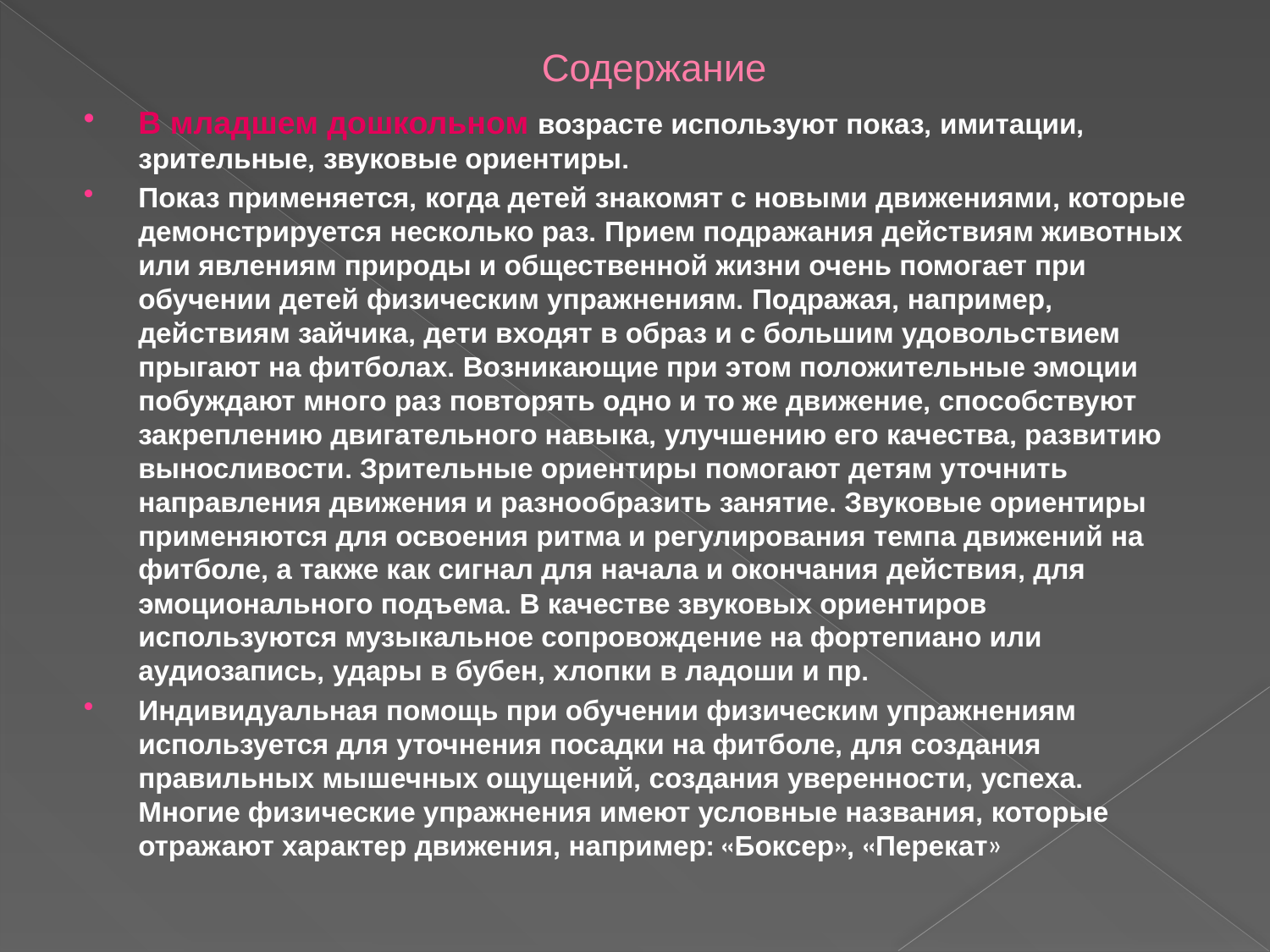

# Содержание
В младшем дошкольном возрасте используют показ, имитации, зрительные, звуковые ориентиры.
Показ применяется, когда детей знакомят с новыми движениями, которые демонстрируется несколько раз. Прием подражания действиям животных или явлениям природы и общественной жизни очень помогает при обучении детей физическим упражнениям. Подражая, например, действиям зайчика, дети входят в образ и с большим удовольствием прыгают на фитболах. Возникающие при этом положительные эмоции побуждают много раз повторять одно и то же движение, способствуют закреплению двигательного навыка, улучшению его качества, развитию выносливости. Зрительные ориентиры помогают детям уточнить направления движения и разнообразить занятие. Звуковые ориентиры применяются для освоения ритма и регулирования темпа движений на фитболе, а также как сигнал для начала и окончания действия, для эмоционального подъема. В качестве звуковых ориентиров используются музыкальное сопровождение на фортепиано или аудиозапись, удары в бубен, хлопки в ладоши и пр.
Индивидуальная помощь при обучении физическим упражнениям используется для уточнения посадки на фитболе, для создания правильных мышечных ощущений, создания уверенности, успеха. Многие физические упражнения имеют условные названия, которые отражают характер движения, например: «Боксер», «Перекат»